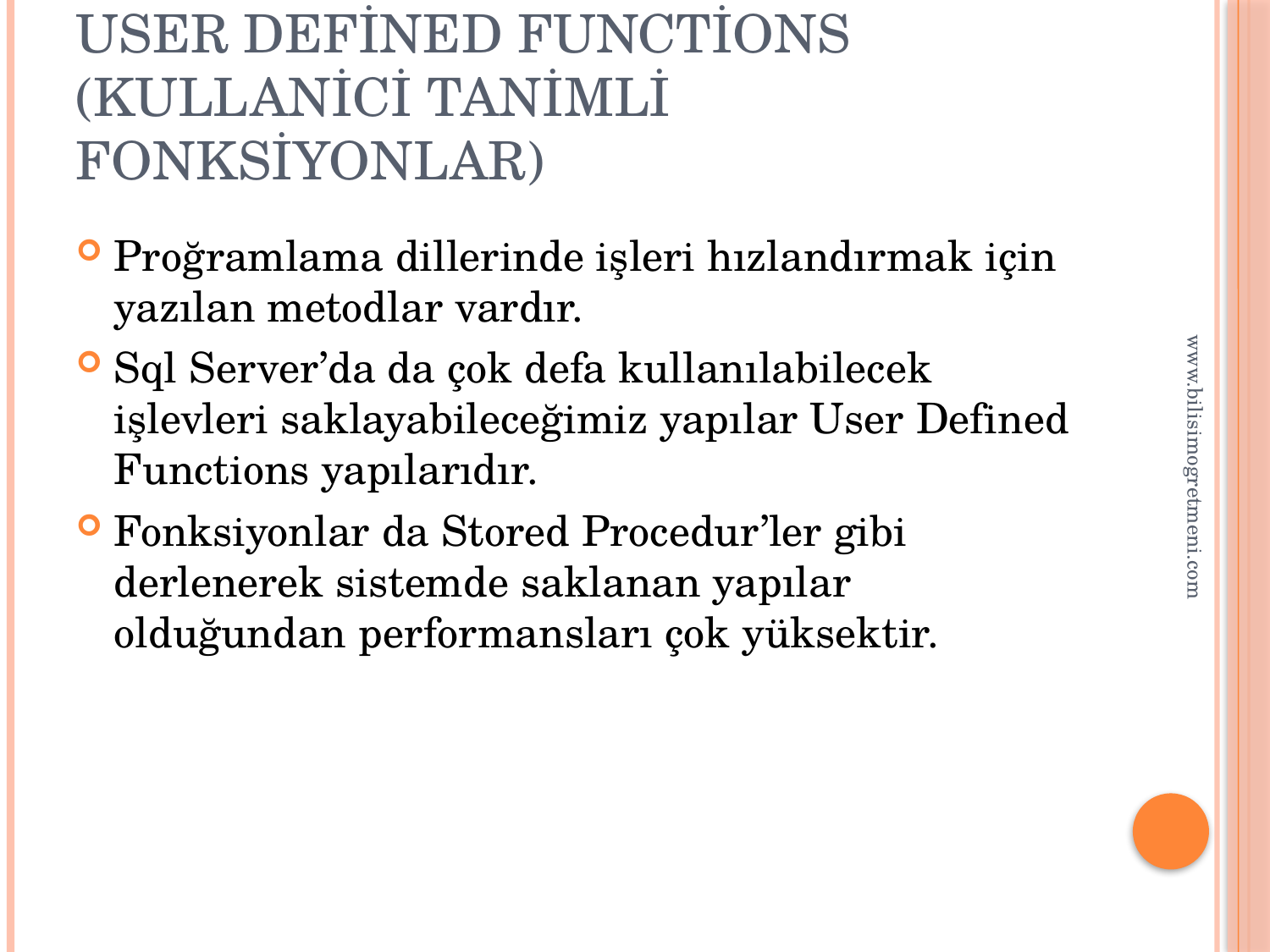

# User defined functions (kullanici tanimli fonksiyonlar)
Proğramlama dillerinde işleri hızlandırmak için yazılan metodlar vardır.
Sql Server’da da çok defa kullanılabilecek işlevleri saklayabileceğimiz yapılar User Defined Functions yapılarıdır.
Fonksiyonlar da Stored Procedur’ler gibi derlenerek sistemde saklanan yapılar olduğundan performansları çok yüksektir.
www.bilisimogretmeni.com